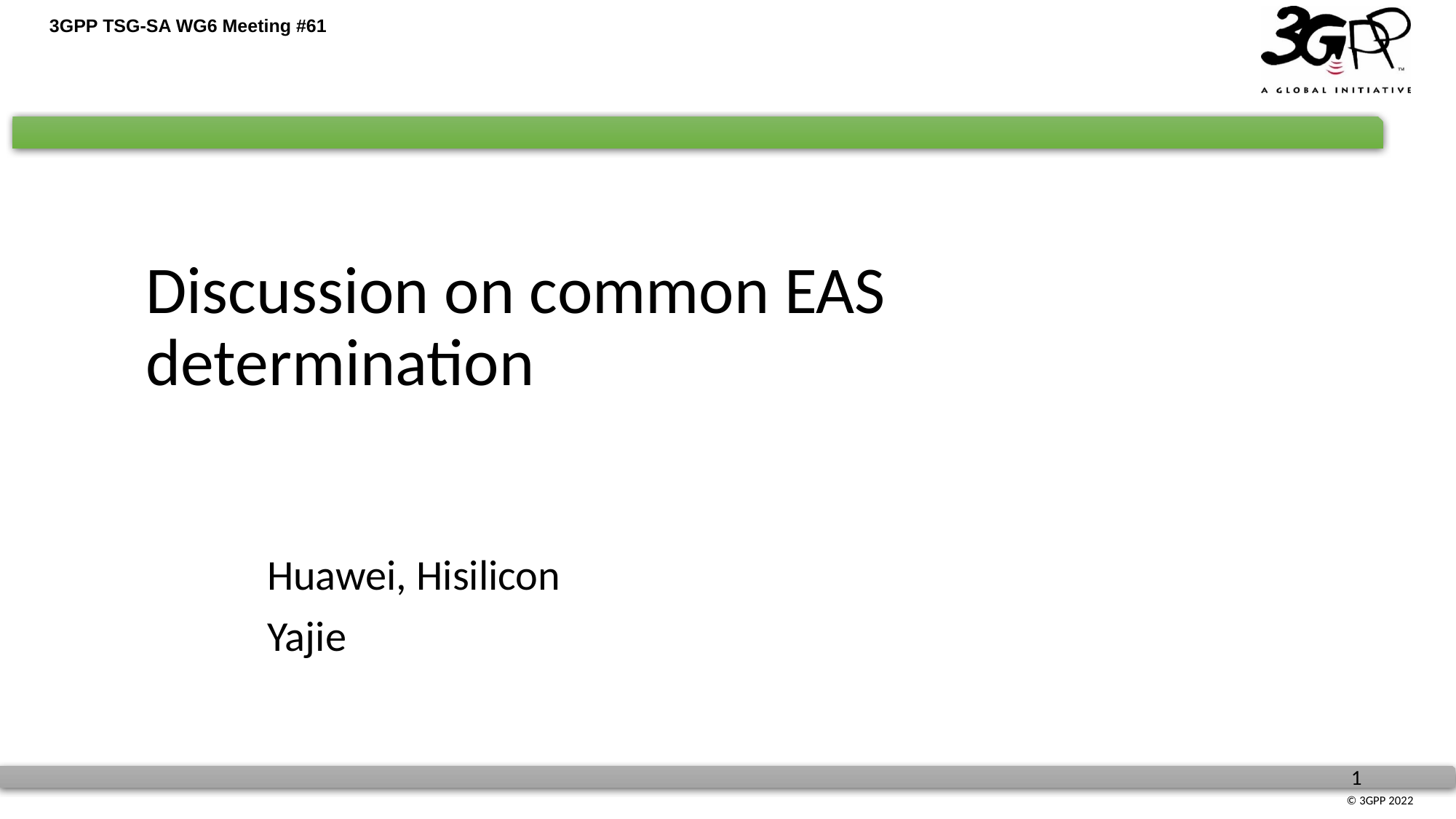

# Discussion on common EAS determination
Huawei, Hisilicon
Yajie